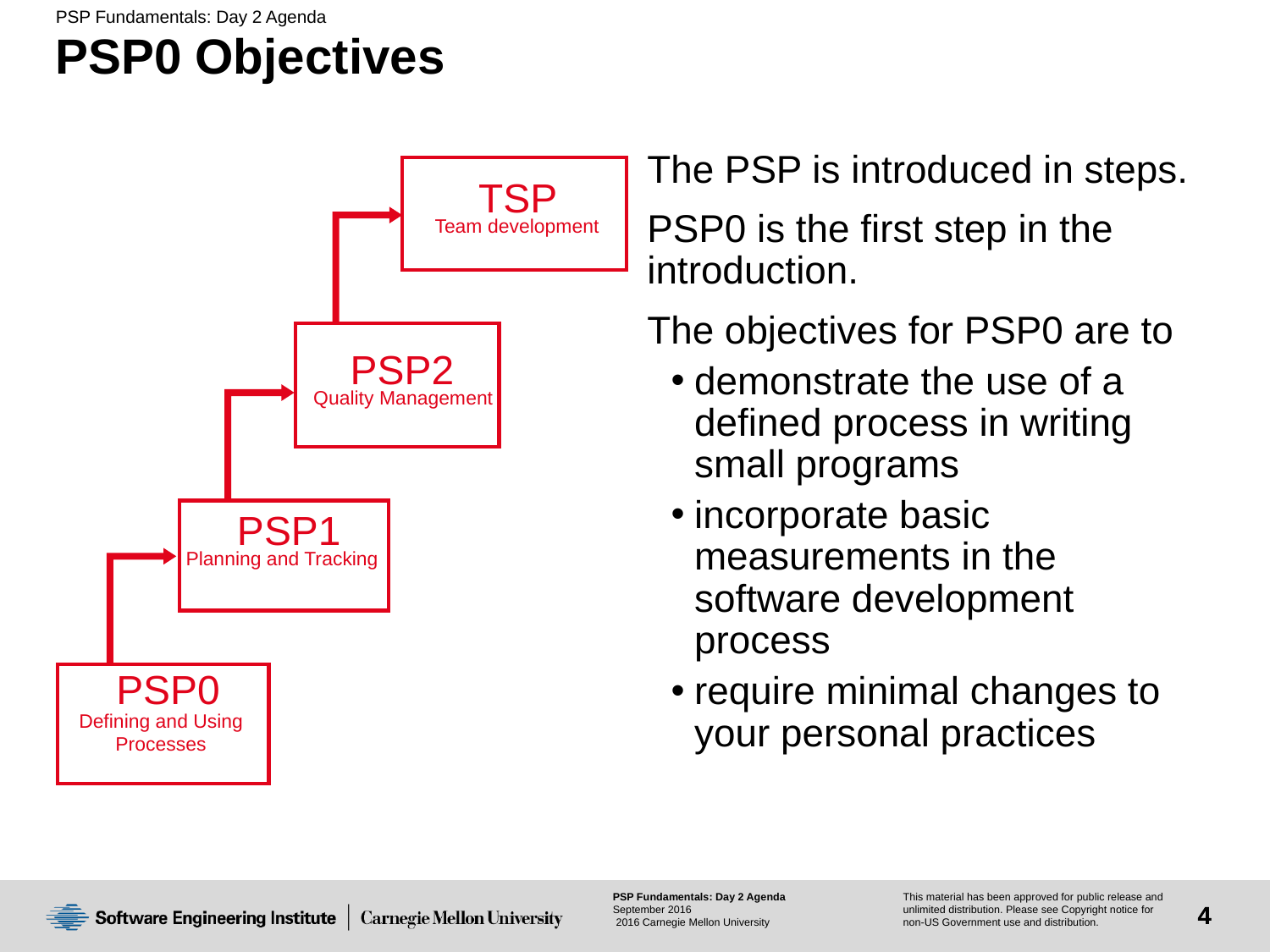

# PSP0 Objectives
The PSP is introduced in steps.
PSP0 is the first step in the introduction.
The objectives for PSP0 are to
demonstrate the use of a defined process in writing small programs
incorporate basic measurements in the software development process
require minimal changes to your personal practices

TSP
Team development

PSP2
Quality Management

PSP1
Planning and Tracking

PSP0

Defining and Using
Processes